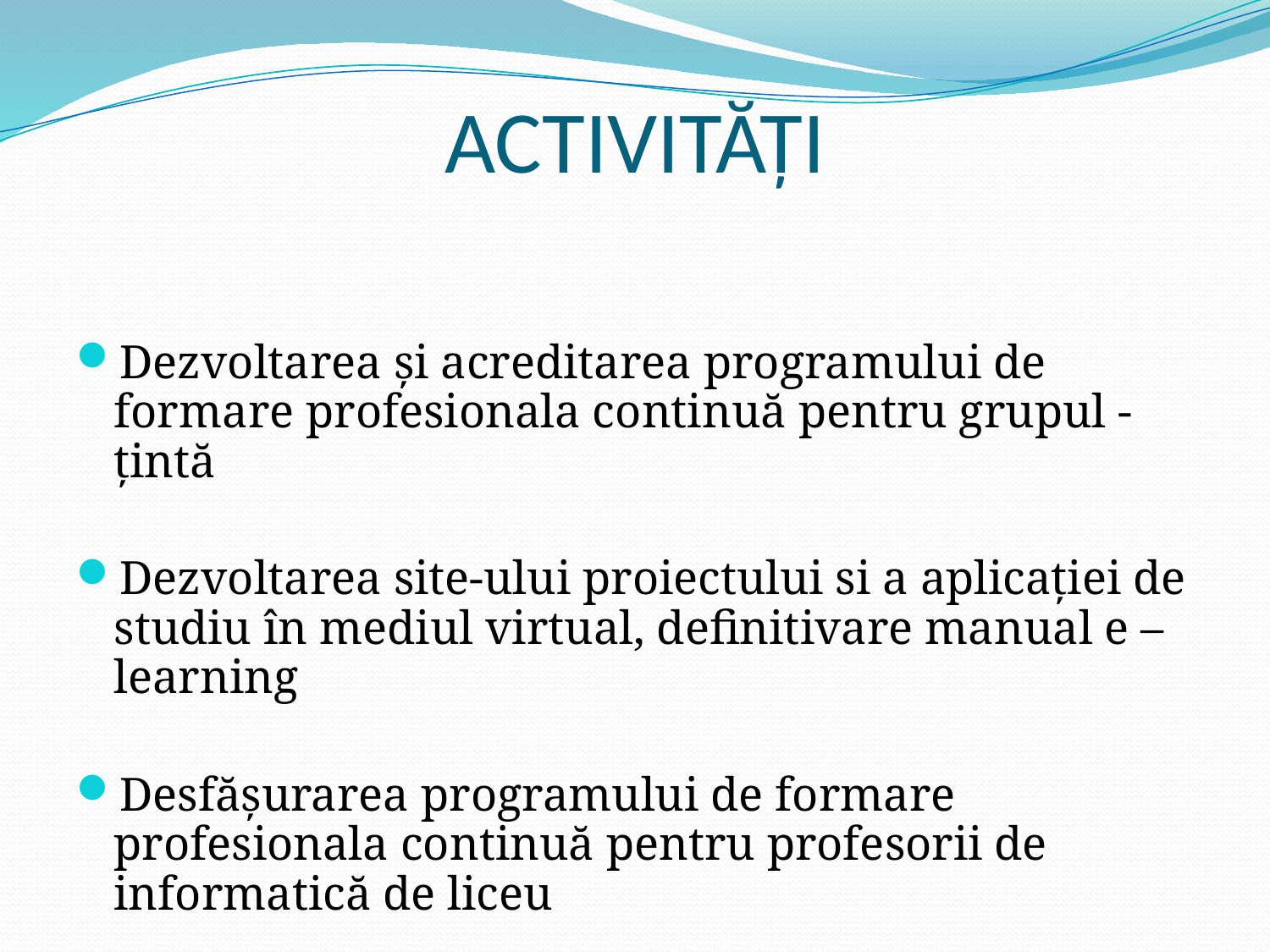

# ACTIVITĂŢI

Dezvoltarea şi acreditarea programului de formare profesionala continuă pentru grupul - ţintă

Dezvoltarea site-ului proiectului si a aplicaţiei de studiu în mediul virtual, definitivare manual e – learning

Desfăşurarea programului de formare profesionala continuă pentru profesorii de informatică de liceu